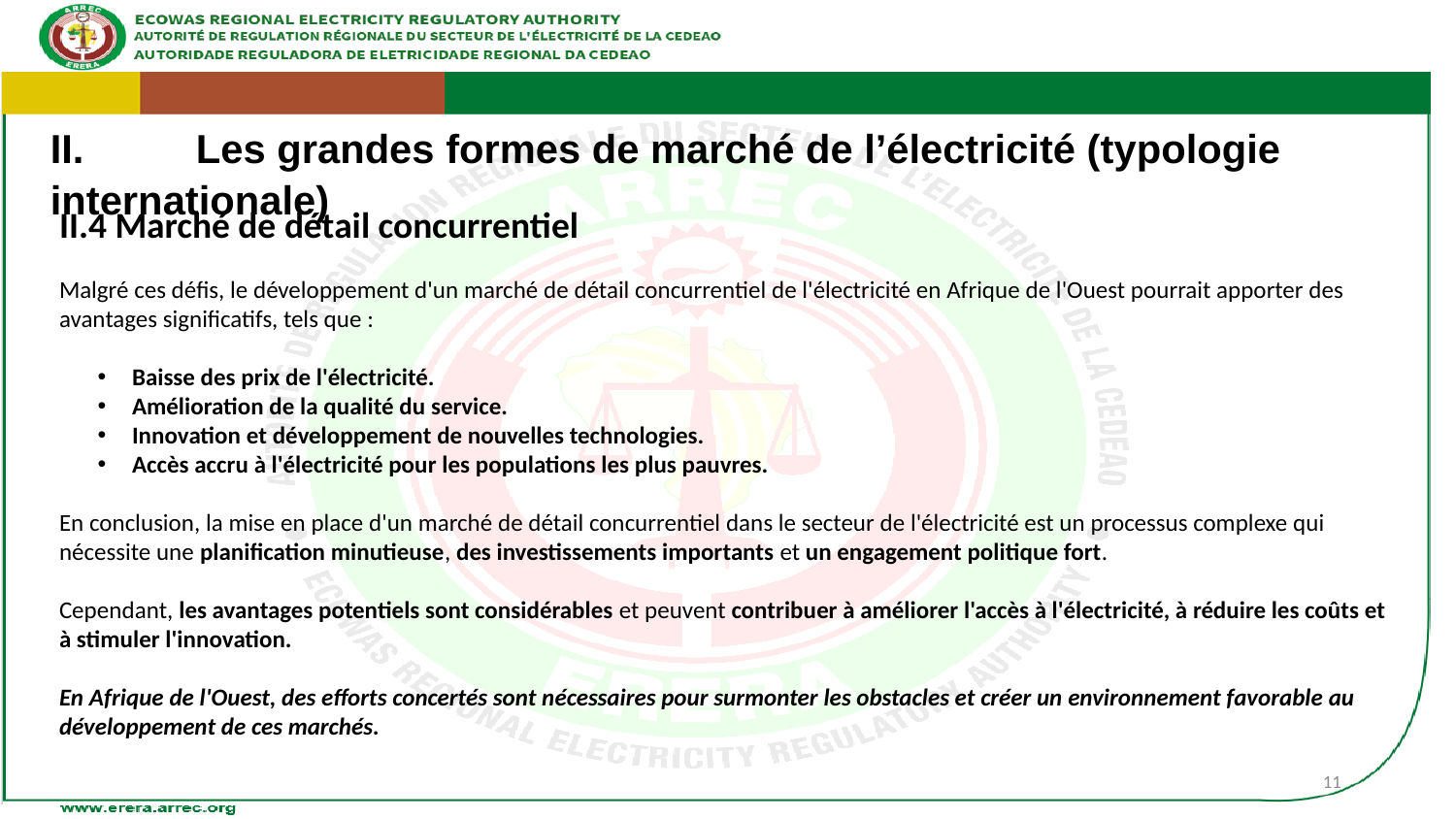

II.	Les grandes formes de marché de l’électricité (typologie internationale)
II.4 Marché de détail concurrentiel

Malgré ces défis, le développement d'un marché de détail concurrentiel de l'électricité en Afrique de l'Ouest pourrait apporter des avantages significatifs, tels que :

Baisse des prix de l'électricité.
Amélioration de la qualité du service.
Innovation et développement de nouvelles technologies.
Accès accru à l'électricité pour les populations les plus pauvres.

En conclusion, la mise en place d'un marché de détail concurrentiel dans le secteur de l'électricité est un processus complexe qui nécessite une planification minutieuse, des investissements importants et un engagement politique fort.

Cependant, les avantages potentiels sont considérables et peuvent contribuer à améliorer l'accès à l'électricité, à réduire les coûts et à stimuler l'innovation.

En Afrique de l'Ouest, des efforts concertés sont nécessaires pour surmonter les obstacles et créer un environnement favorable au développement de ces marchés.

11